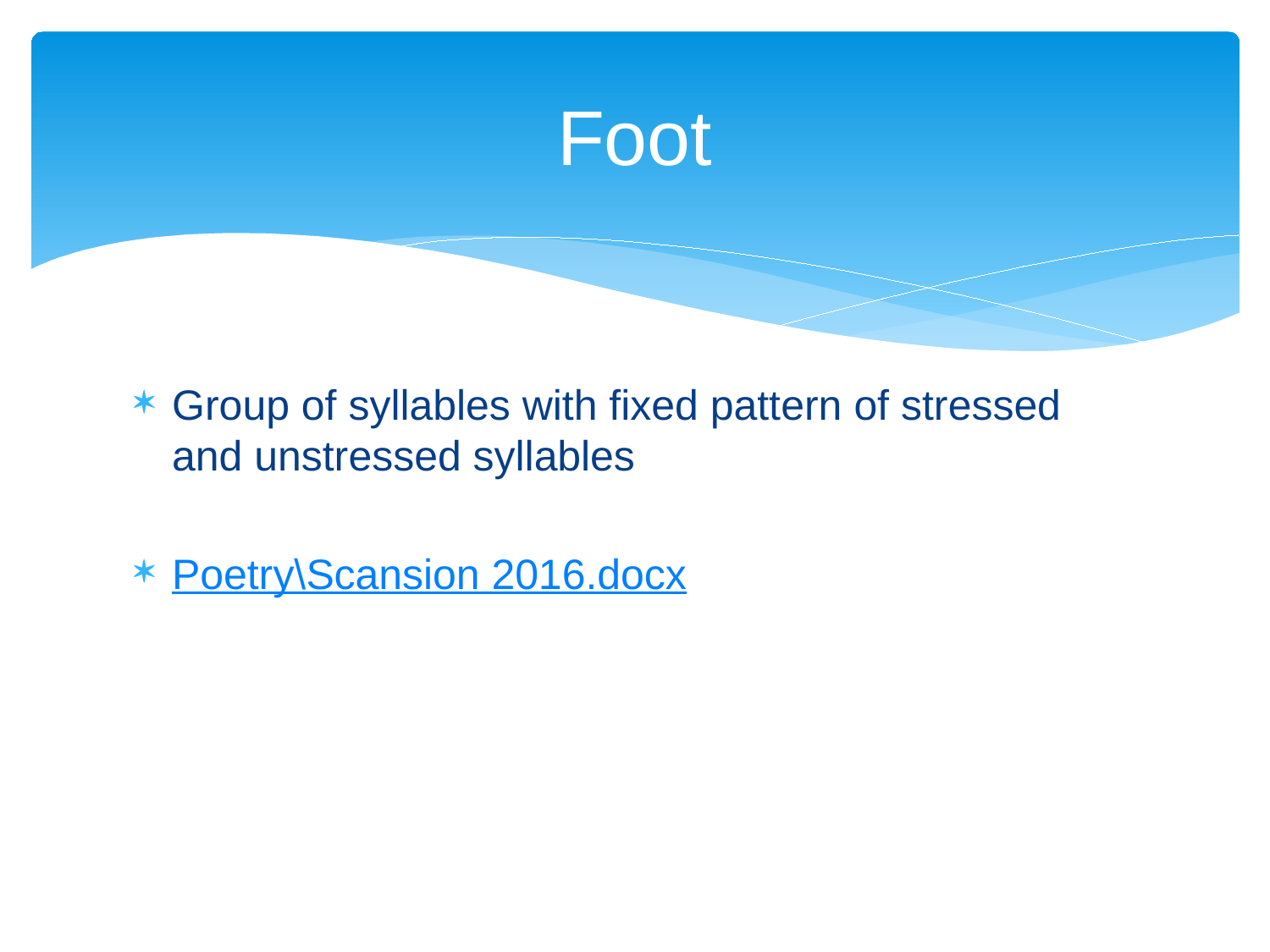

# Foot
Group of syllables with fixed pattern of stressed and unstressed syllables

Poetry\Scansion 2016.docx